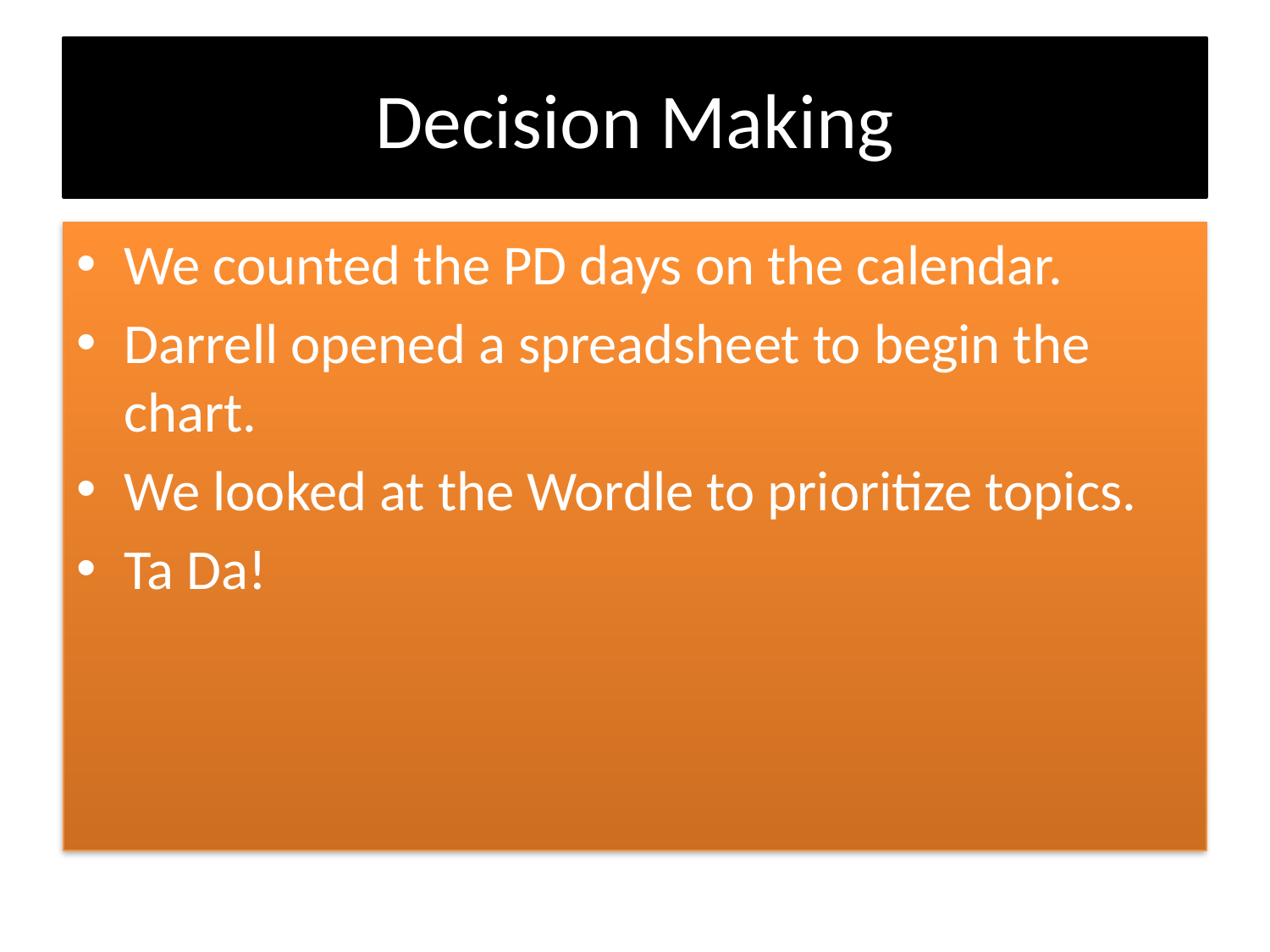

# Decision Making
We counted the PD days on the calendar.
Darrell opened a spreadsheet to begin the chart.
We looked at the Wordle to prioritize topics.
Ta Da!